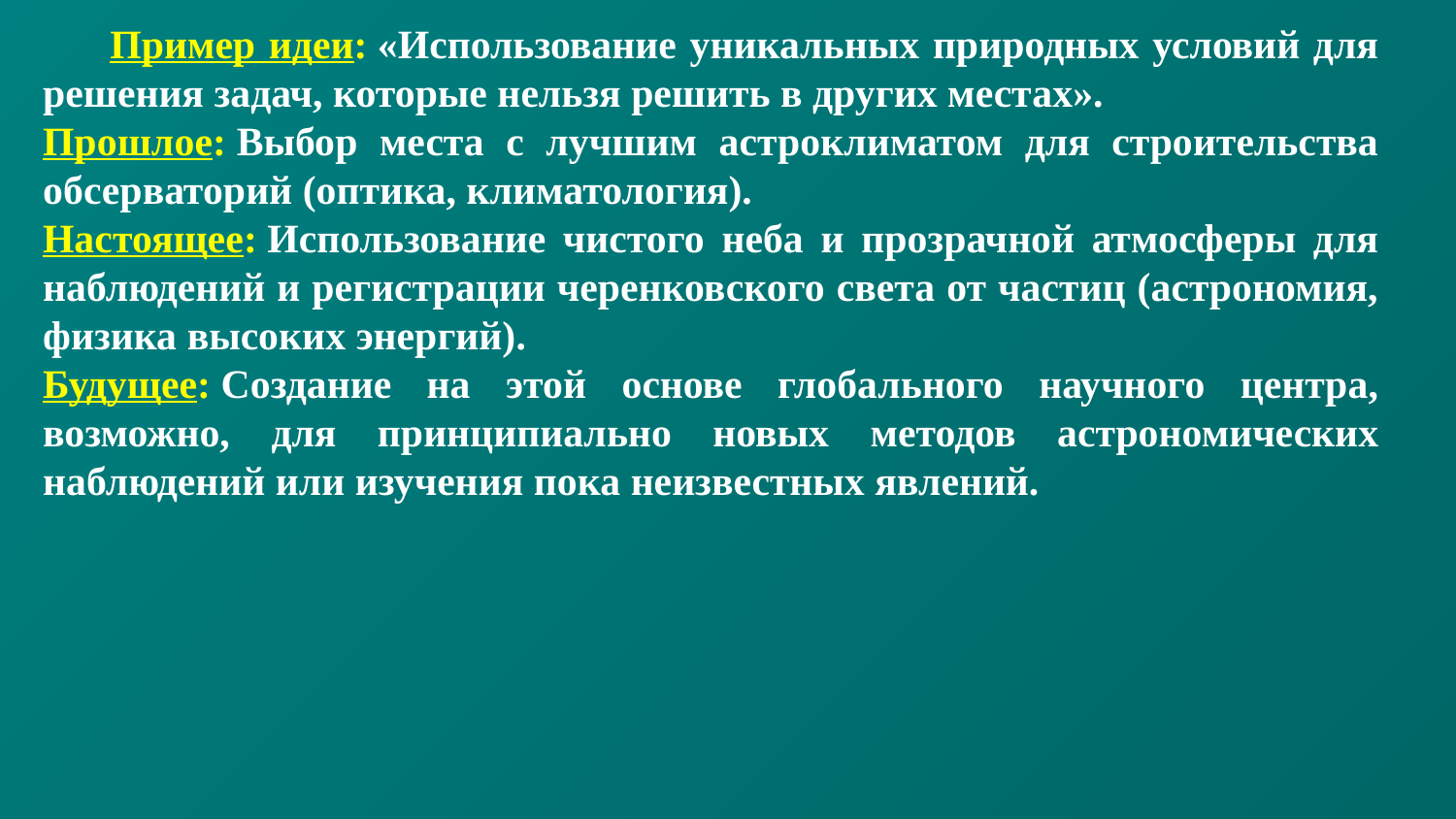

Пример идеи: «Использование уникальных природных условий для решения задач, которые нельзя решить в других местах».
Прошлое: Выбор места с лучшим астроклиматом для строительства обсерваторий (оптика, климатология).
Настоящее: Использование чистого неба и прозрачной атмосферы для наблюдений и регистрации черенковского света от частиц (астрономия, физика высоких энергий).
Будущее: Создание на этой основе глобального научного центра, возможно, для принципиально новых методов астрономических наблюдений или изучения пока неизвестных явлений.